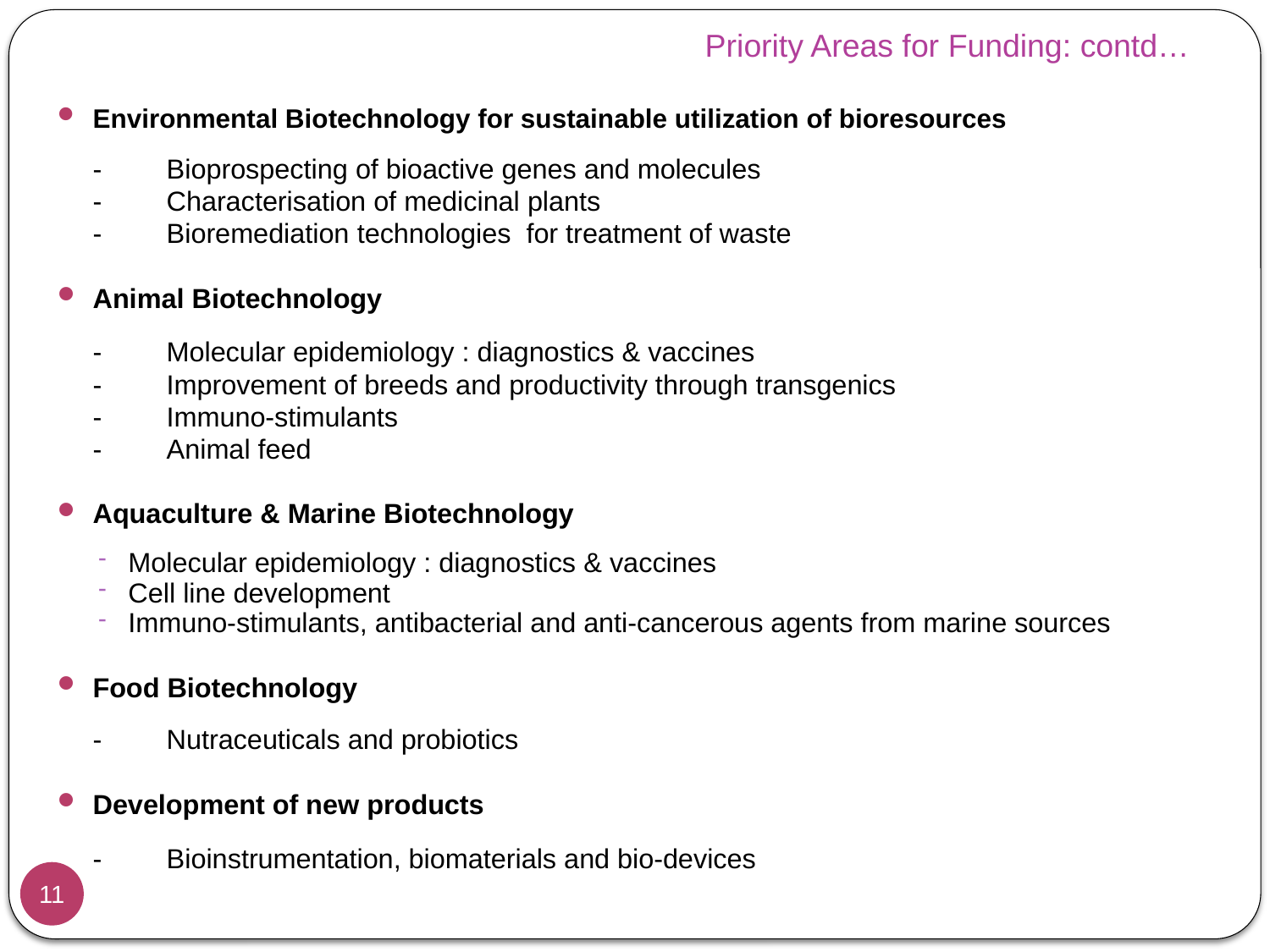

# Priority Areas for Funding: contd…

Environmental Biotechnology for sustainable utilization of bioresources

	-	Bioprospecting of bioactive genes and molecules
	-	Characterisation of medicinal plants
	-	Bioremediation technologies  for treatment of waste

Animal Biotechnology

	-	Molecular epidemiology : diagnostics & vaccines
	-	Improvement of breeds and productivity through transgenics
	-	Immuno-stimulants
	-	Animal feed

Aquaculture & Marine Biotechnology

Molecular epidemiology : diagnostics & vaccines
Cell line development
Immuno-stimulants, antibacterial and anti-cancerous agents from marine sources

Food Biotechnology

	-	Nutraceuticals and probiotics

Development of new products

	-	Bioinstrumentation, biomaterials and bio-devices

11